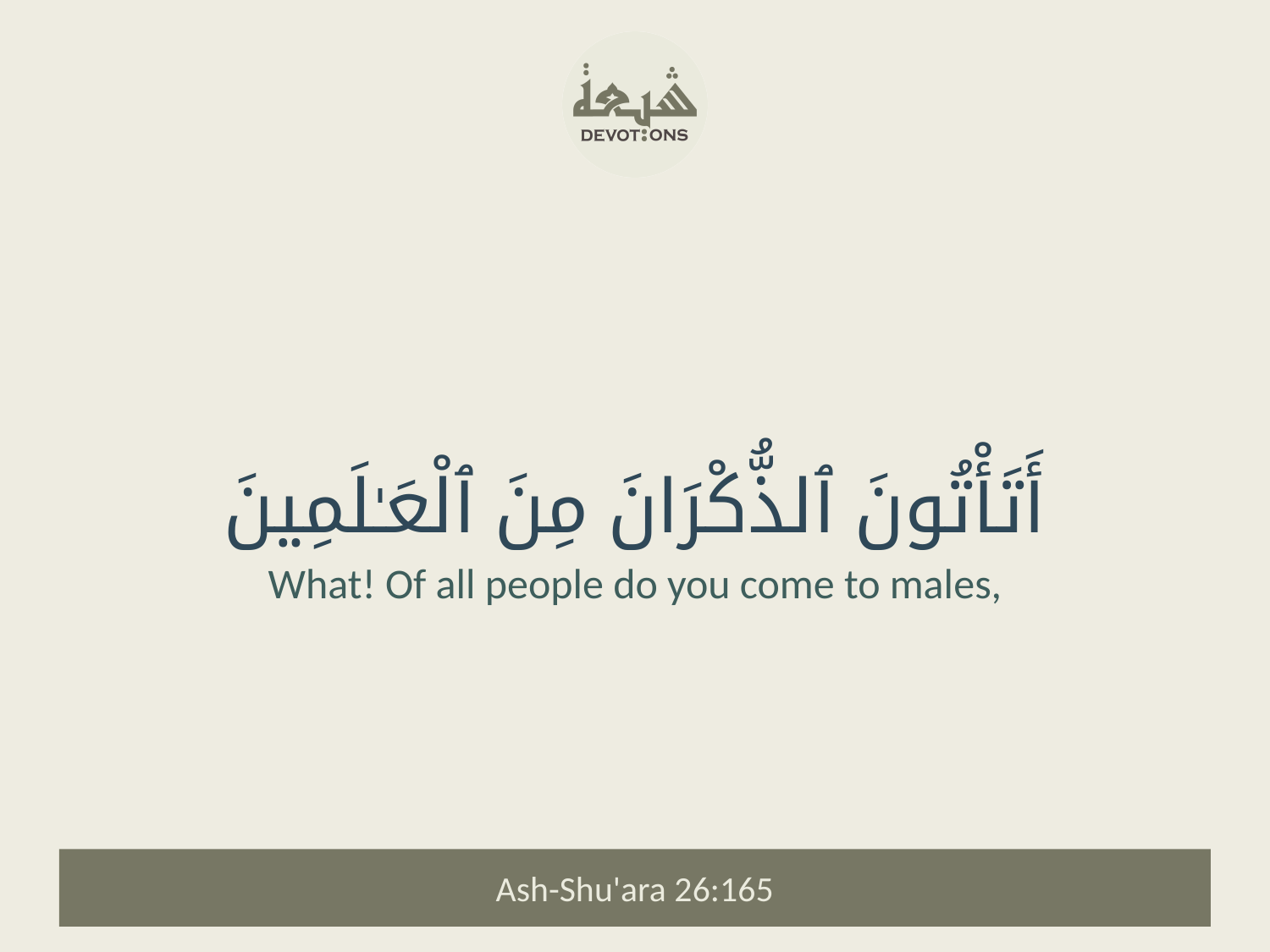

أَتَأْتُونَ ٱلذُّكْرَانَ مِنَ ٱلْعَـٰلَمِينَ
What! Of all people do you come to males,
Ash-Shu'ara 26:165